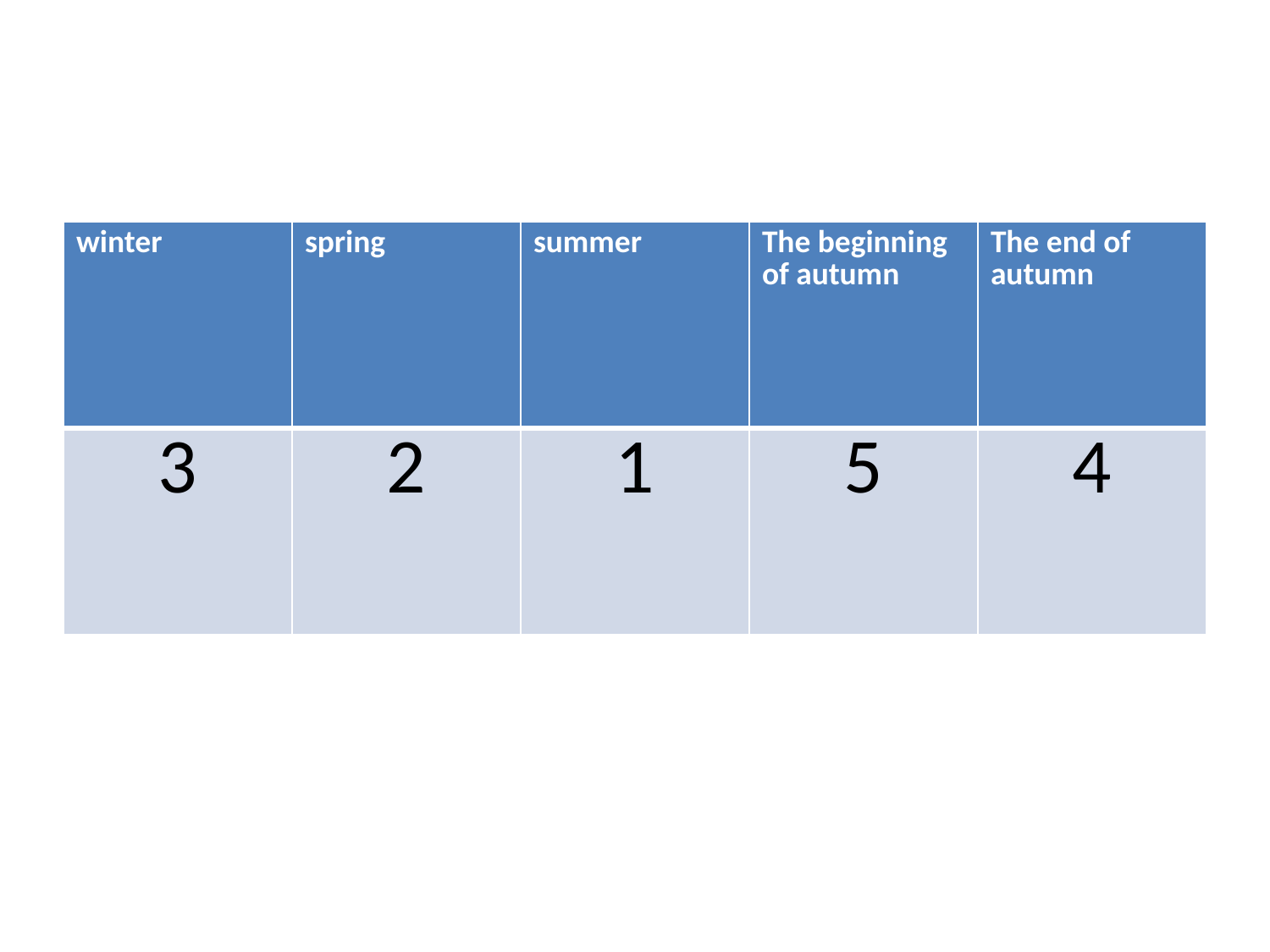

#
| winter | spring | summer | The beginning of autumn | The end of autumn |
| --- | --- | --- | --- | --- |
| 3 | 2 | 1 | 5 | 4 |